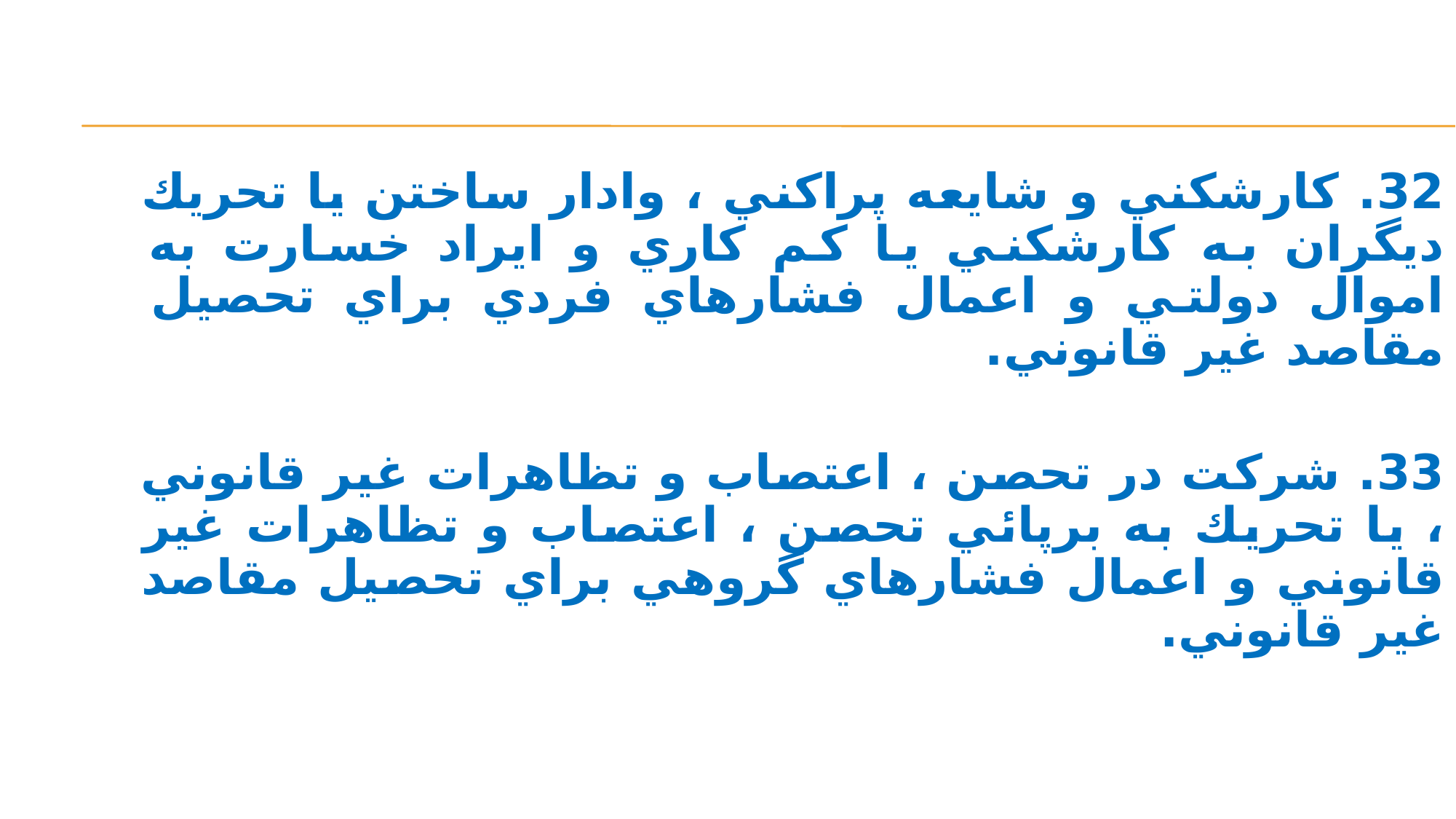

32. كارشكني و شايعه پراكني ، وادار ساختن يا تحريك ديگران به كارشكني يا كم كاري و ايراد خسارت به اموال دولتي و اعمال فشارهاي فردي براي تحصيل مقاصد غير قانوني.

33. شركت در تحصن ، اعتصاب و تظاهرات غير قانوني ، يا تحريك به برپائي تحصن ، اعتصاب و تظاهرات غير قانوني و اعمال فشارهاي گروهي براي تحصيل مقاصد غير قانوني.